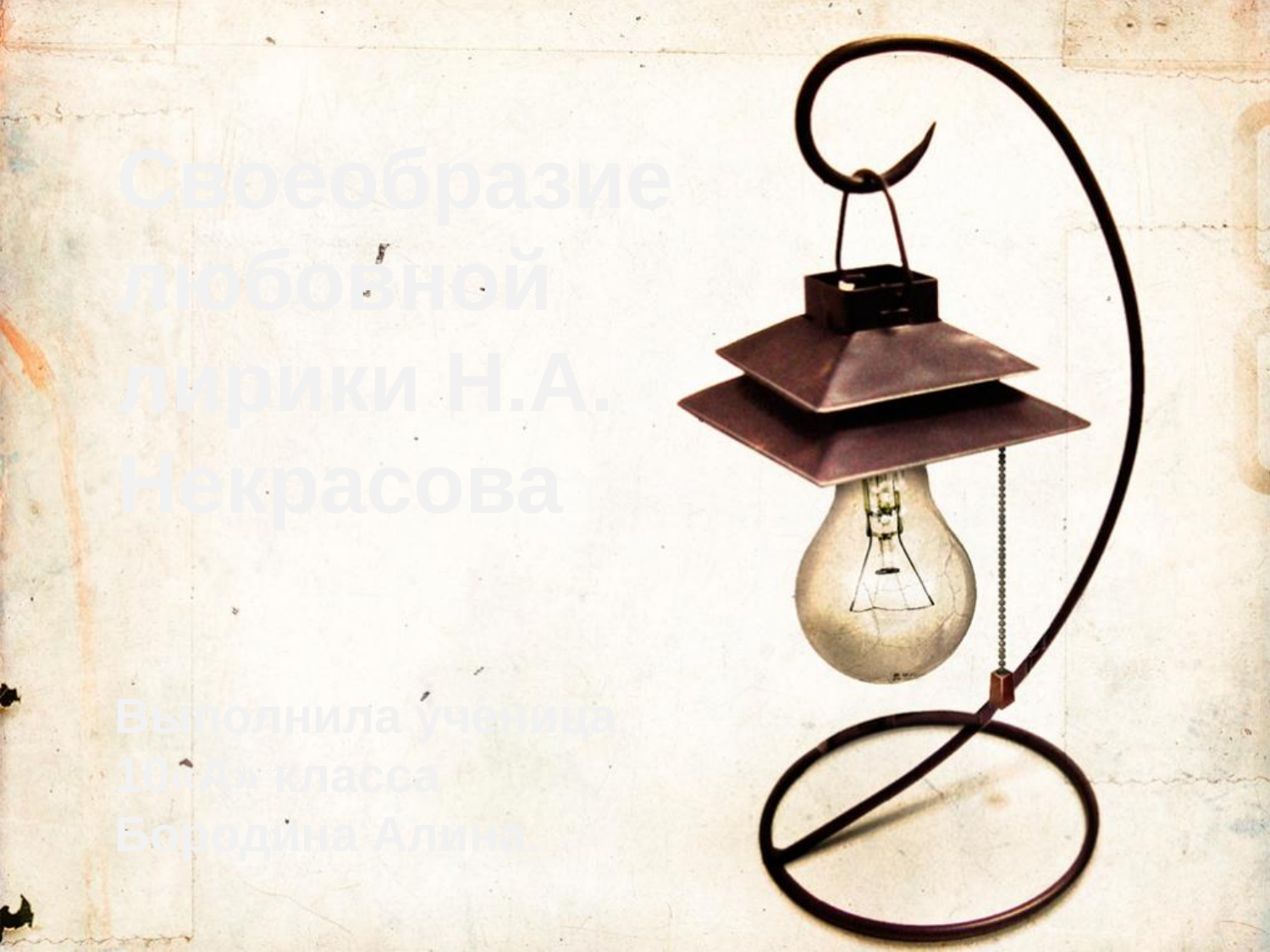

Своеобразие любовной лирики Н.А. Некрасова
Выполнила ученица
10«А» класса
Бородина Алина.